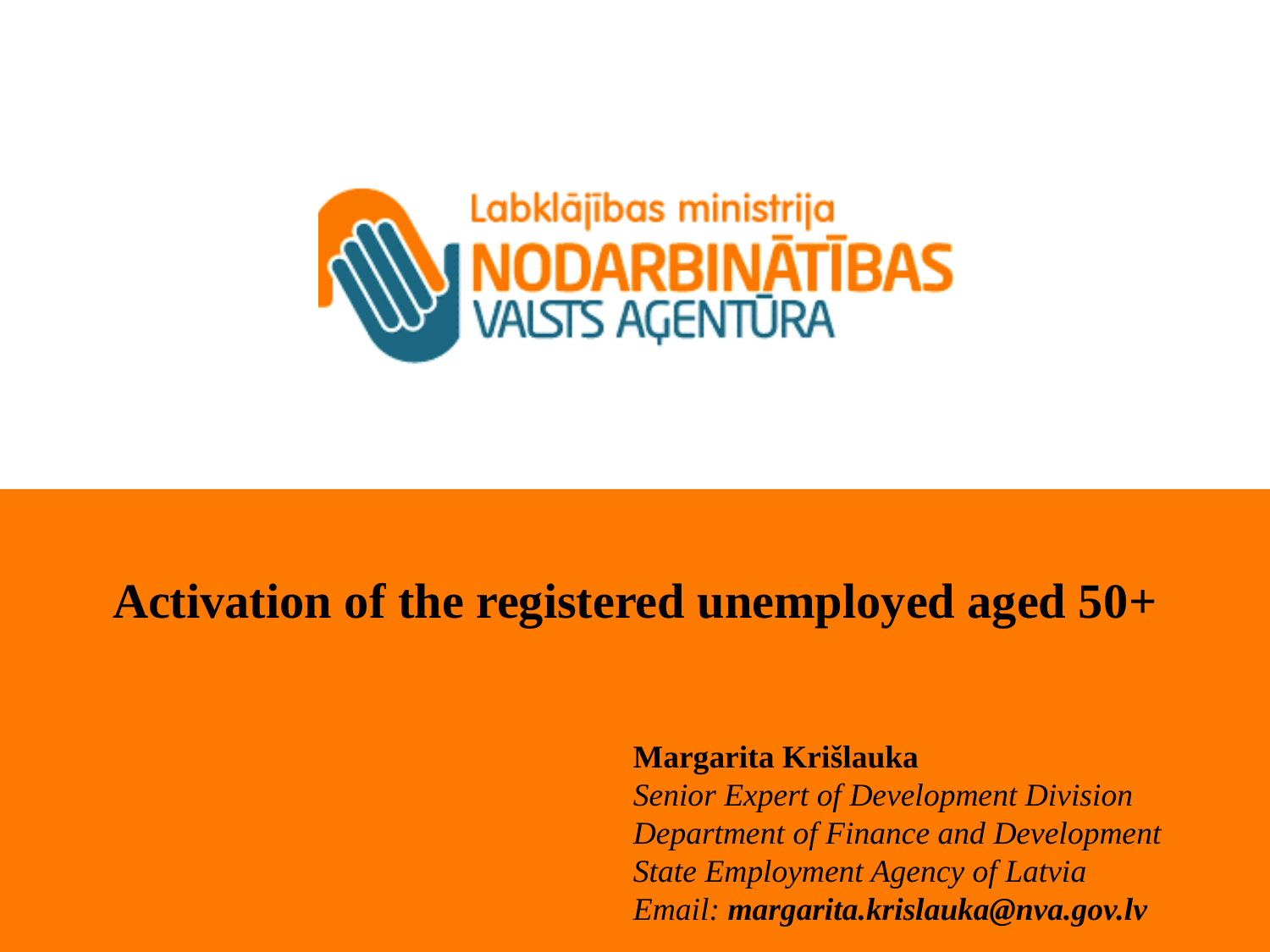

# Activation of the registered unemployed aged 50+
Margarita Krišlauka
Senior Expert of Development Division
Department of Finance and Development
State Employment Agency of Latvia
Email: margarita.krislauka@nva.gov.lv